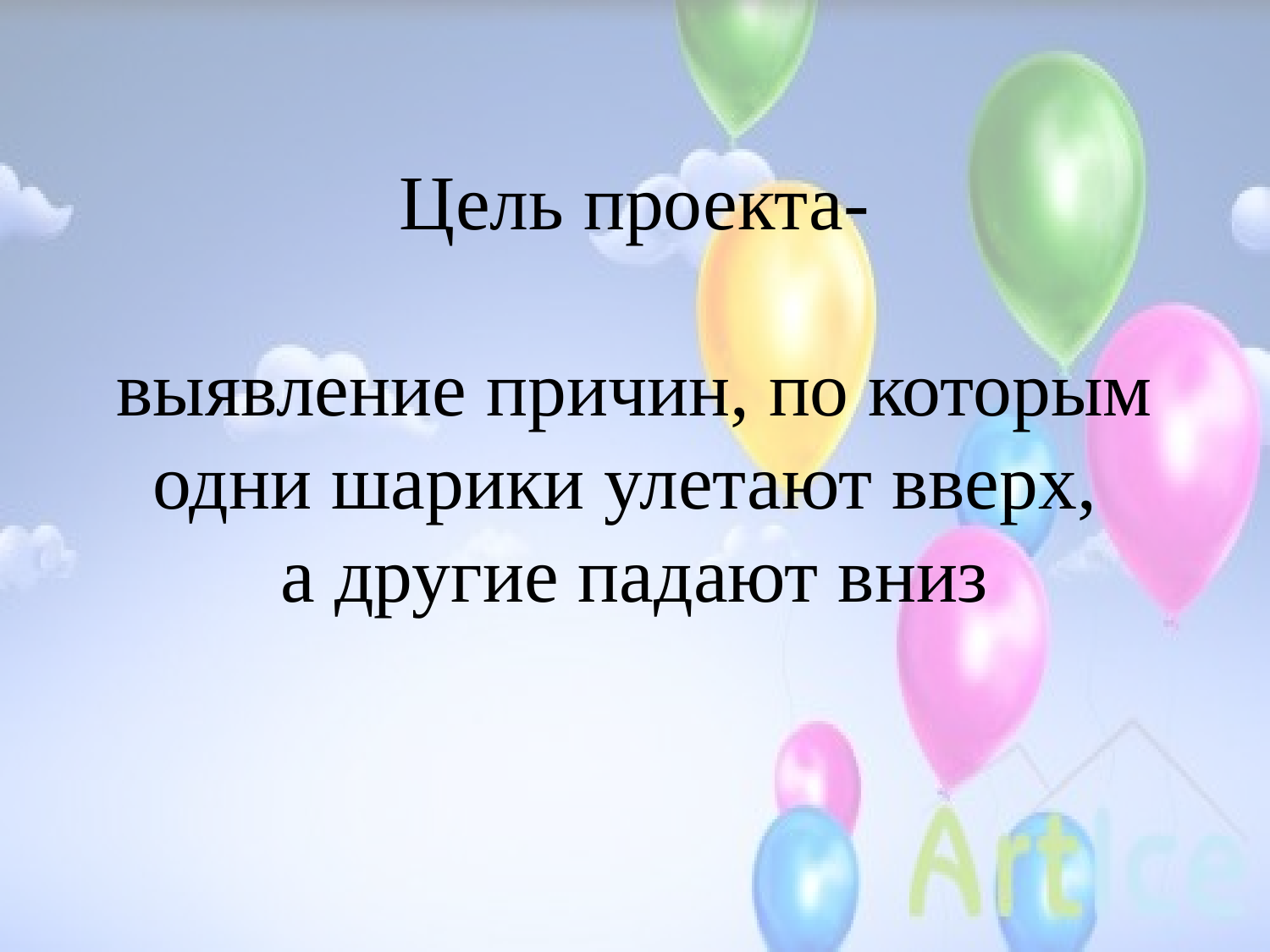

# Цель проекта- выявление причин, по которым одни шарики улетают вверх, а другие падают вниз